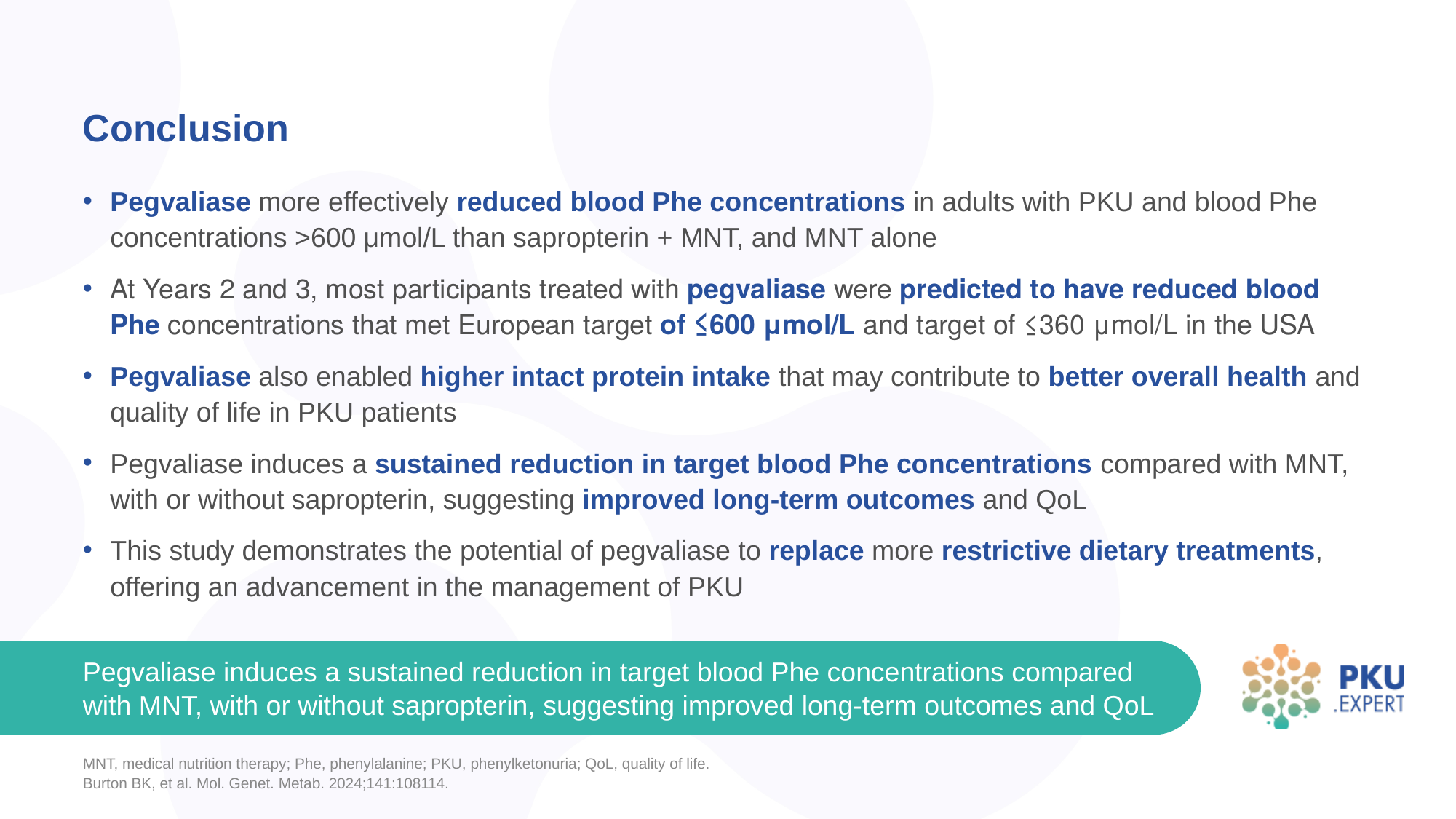

# Conclusion
Pegvaliase more effectively reduced blood Phe concentrations in adults with PKU and blood Phe concentrations >600 μmol/L than sapropterin + MNT, and MNT alone
At Years 2 and 3, most participants treated with pegvaliase were predicted to have reduced blood Phe concentrations that met European target of ≤600 μmol/L and target of ≤360 μmol/L in the USA
Pegvaliase also enabled higher intact protein intake that may contribute to better overall health and quality of life in PKU patients
Pegvaliase induces a sustained reduction in target blood Phe concentrations compared with MNT, with or without sapropterin, suggesting improved long-term outcomes and QoL
This study demonstrates the potential of pegvaliase to replace more restrictive dietary treatments, offering an advancement in the management of PKU

Pegvaliase induces a sustained reduction in target blood Phe concentrations compared with MNT, with or without sapropterin, suggesting improved long-term outcomes and QoL
MNT, medical nutrition therapy; Phe, phenylalanine; PKU, phenylketonuria; QoL, quality of life.
Burton BK, et al. Mol. Genet. Metab. 2024;141:108114.